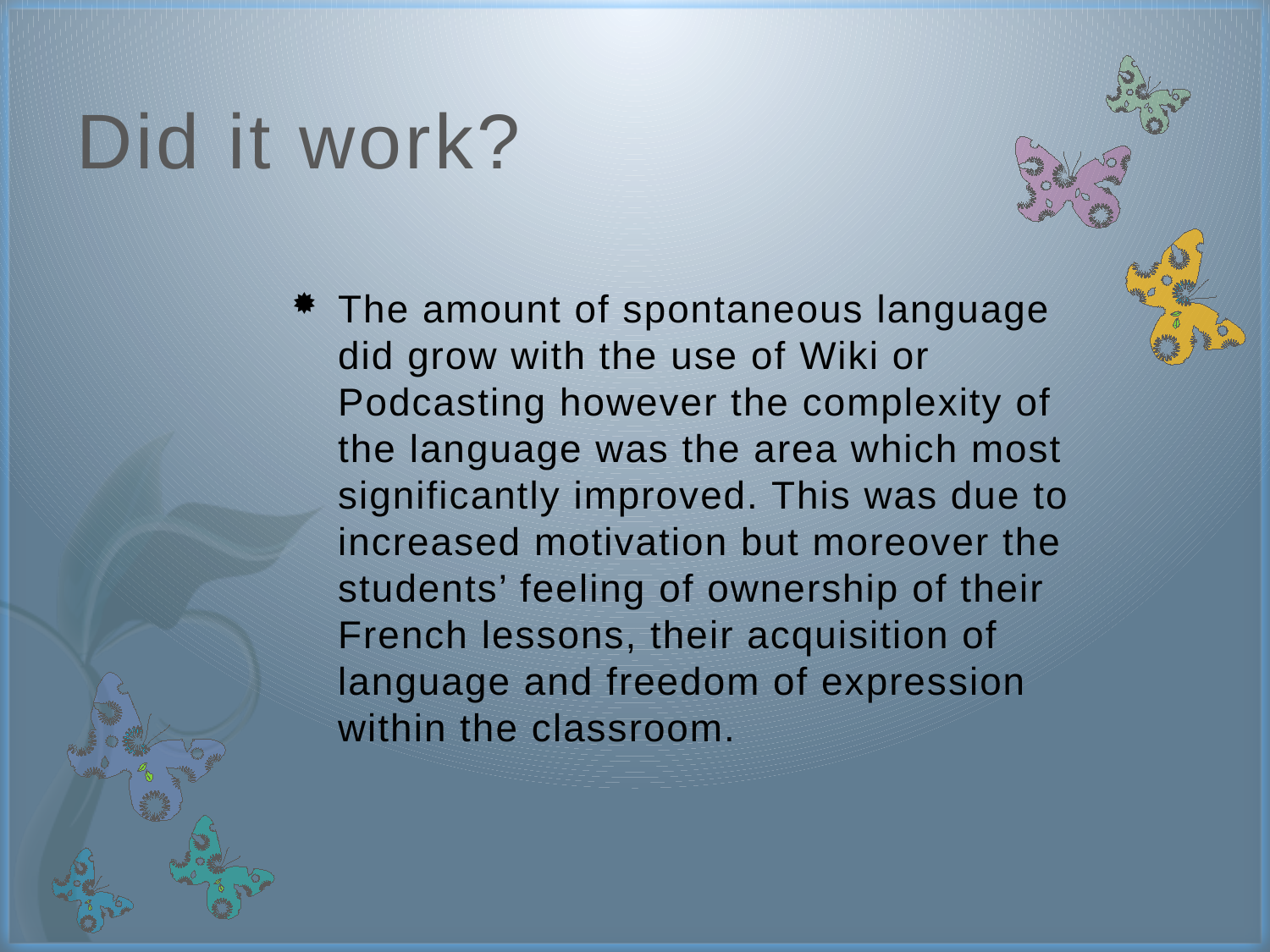

# Did it work?
The amount of spontaneous language did grow with the use of Wiki or Podcasting however the complexity of the language was the area which most significantly improved. This was due to increased motivation but moreover the students’ feeling of ownership of their French lessons, their acquisition of language and freedom of expression within the classroom.